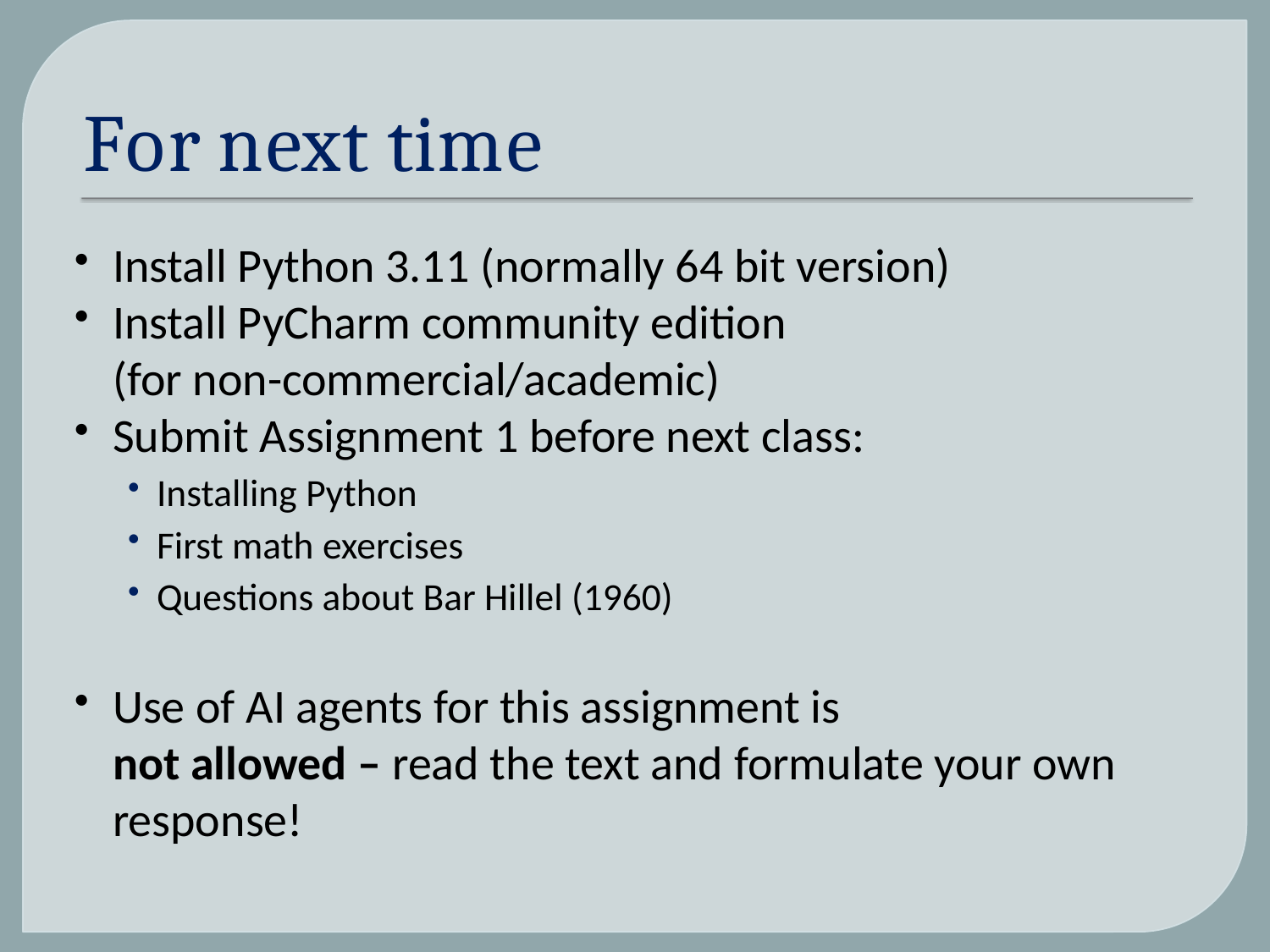

# For next time
Install Python 3.11 (normally 64 bit version)
Install PyCharm community edition
(for non-commercial/academic)
Submit Assignment 1 before next class:
Installing Python
First math exercises
Questions about Bar Hillel (1960)

Use of AI agents for this assignment is
not allowed – read the text and formulate your own response!